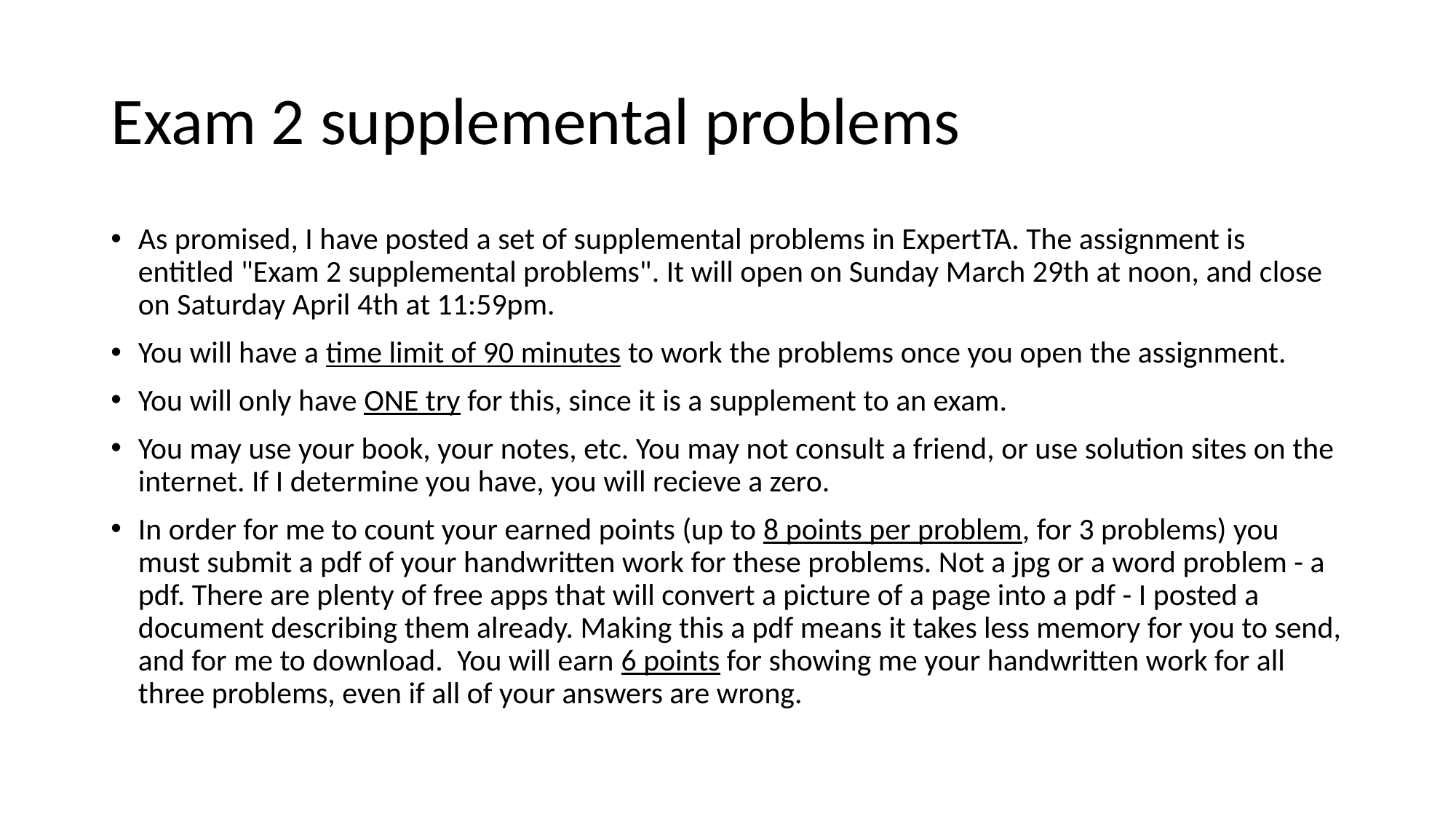

# Exam 2 supplemental problems
As promised, I have posted a set of supplemental problems in ExpertTA. The assignment is entitled "Exam 2 supplemental problems". It will open on Sunday March 29th at noon, and close on Saturday April 4th at 11:59pm.
You will have a time limit of 90 minutes to work the problems once you open the assignment.
You will only have ONE try for this, since it is a supplement to an exam.
You may use your book, your notes, etc. You may not consult a friend, or use solution sites on the internet. If I determine you have, you will recieve a zero.
In order for me to count your earned points (up to 8 points per problem, for 3 problems) you must submit a pdf of your handwritten work for these problems. Not a jpg or a word problem - a pdf. There are plenty of free apps that will convert a picture of a page into a pdf - I posted a document describing them already. Making this a pdf means it takes less memory for you to send, and for me to download.  You will earn 6 points for showing me your handwritten work for all three problems, even if all of your answers are wrong.